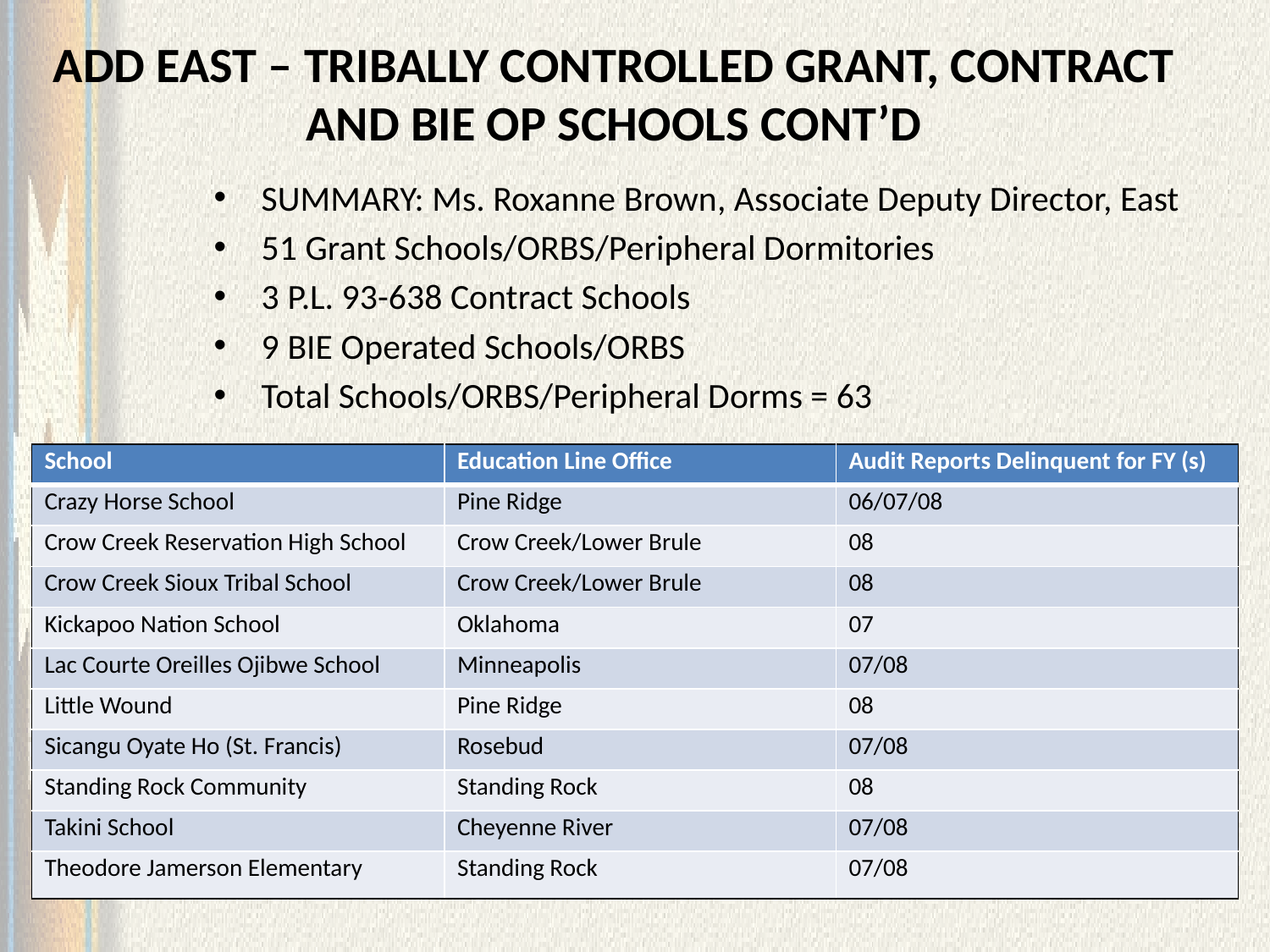

# ADD EAST – TRIBALLY CONTROLLED GRANT, CONTRACT AND BIE OP SCHOOLS CONT’D
SUMMARY: Ms. Roxanne Brown, Associate Deputy Director, East
51 Grant Schools/ORBS/Peripheral Dormitories
3 P.L. 93-638 Contract Schools
9 BIE Operated Schools/ORBS
Total Schools/ORBS/Peripheral Dorms = 63
| School | Education Line Office | Audit Reports Delinquent for FY (s) |
| --- | --- | --- |
| Crazy Horse School | Pine Ridge | 06/07/08 |
| Crow Creek Reservation High School | Crow Creek/Lower Brule | 08 |
| Crow Creek Sioux Tribal School | Crow Creek/Lower Brule | 08 |
| Kickapoo Nation School | Oklahoma | 07 |
| Lac Courte Oreilles Ojibwe School | Minneapolis | 07/08 |
| Little Wound | Pine Ridge | 08 |
| Sicangu Oyate Ho (St. Francis) | Rosebud | 07/08 |
| Standing Rock Community | Standing Rock | 08 |
| Takini School | Cheyenne River | 07/08 |
| Theodore Jamerson Elementary | Standing Rock | 07/08 |